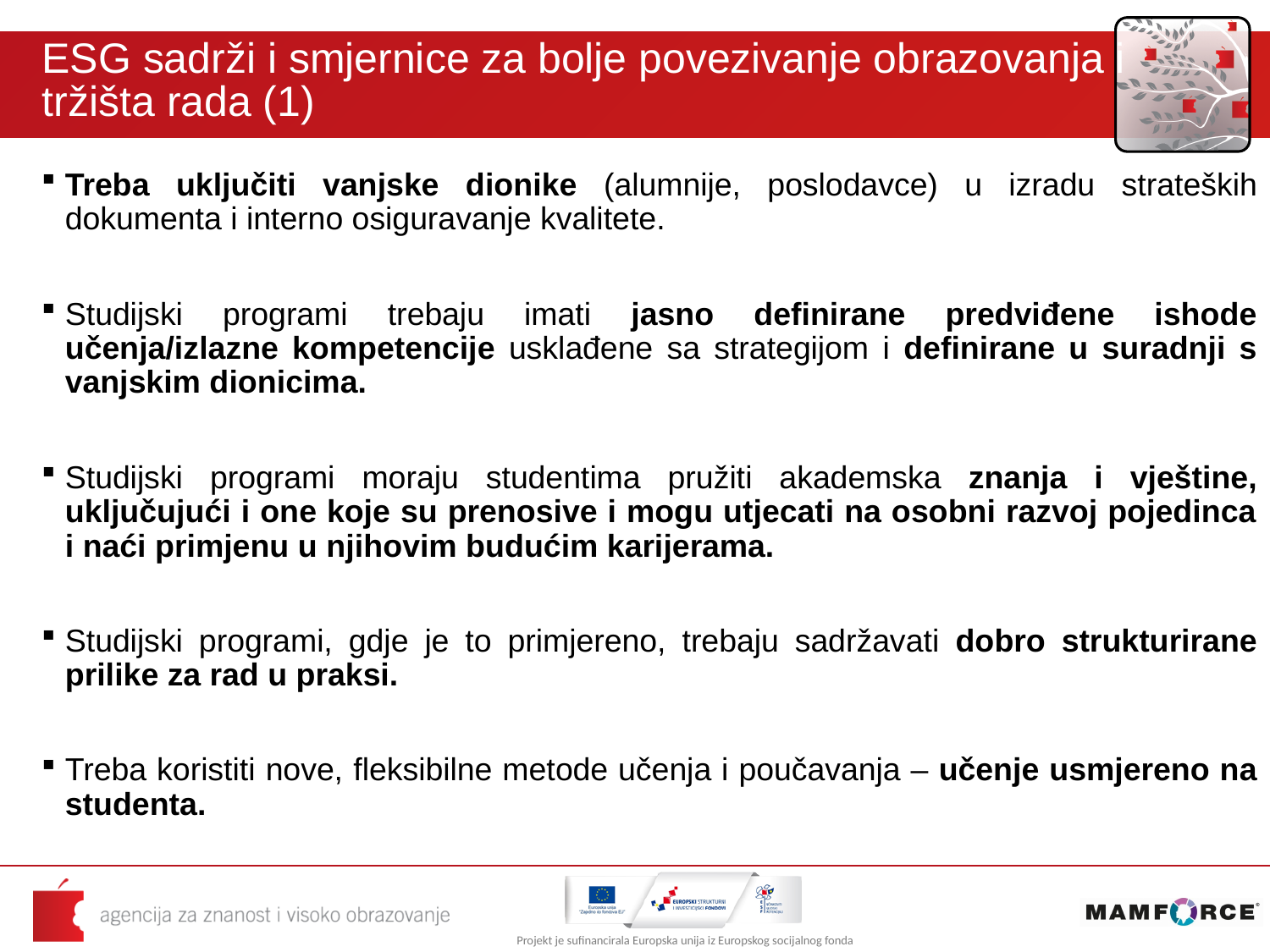

# ESG sadrži i smjernice za bolje povezivanje obrazovanja i tržišta rada (1)
Treba uključiti vanjske dionike (alumnije, poslodavce) u izradu strateških dokumenta i interno osiguravanje kvalitete.

Studijski programi trebaju imati jasno definirane predviđene ishode učenja/izlazne kompetencije usklađene sa strategijom i definirane u suradnji s vanjskim dionicima.

Studijski programi moraju studentima pružiti akademska znanja i vještine, uključujući i one koje su prenosive i mogu utjecati na osobni razvoj pojedinca i naći primjenu u njihovim budućim karijerama.

Studijski programi, gdje je to primjereno, trebaju sadržavati dobro strukturirane prilike za rad u praksi.

Treba koristiti nove, fleksibilne metode učenja i poučavanja – učenje usmjereno na studenta.